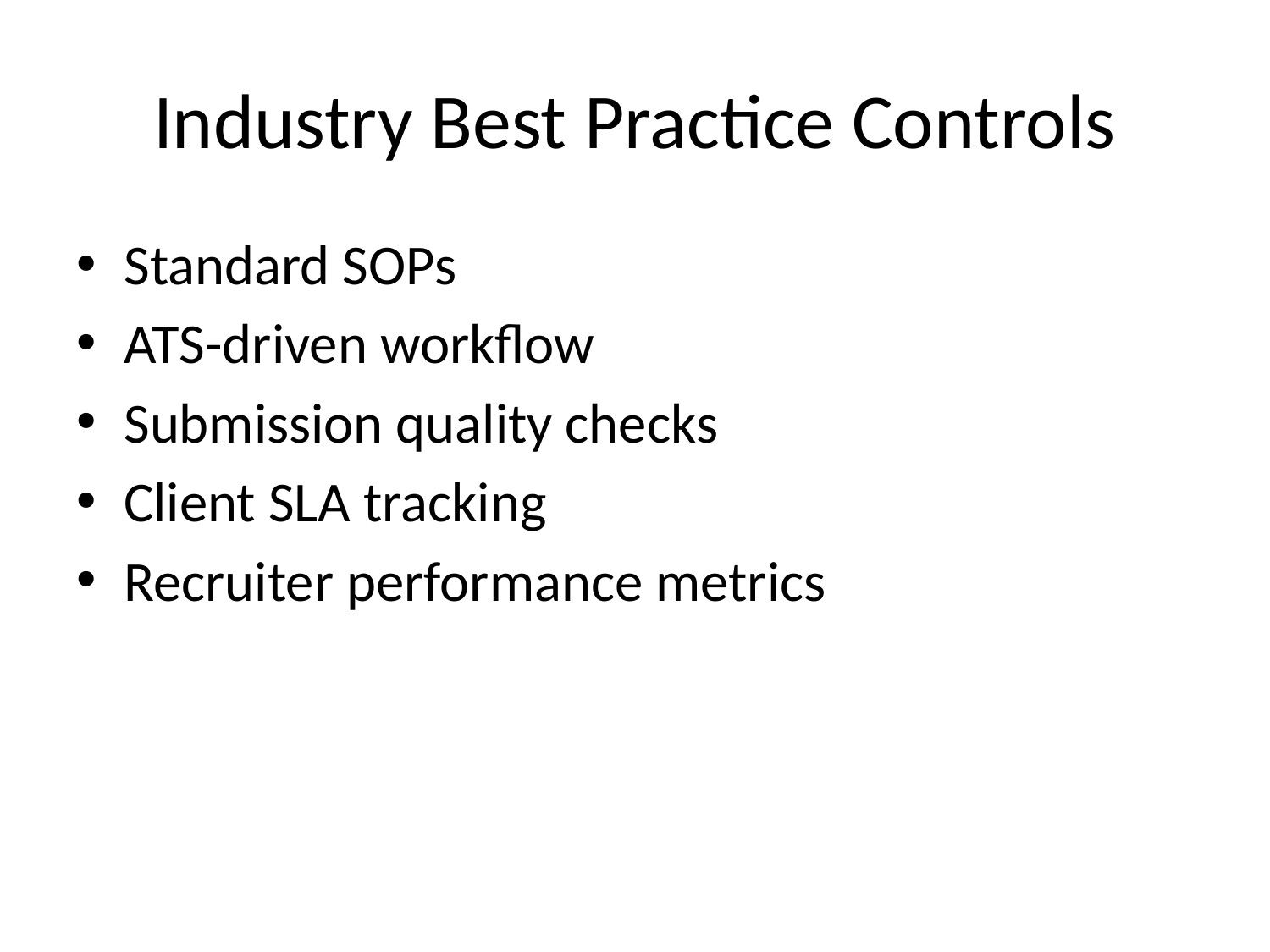

# Industry Best Practice Controls
Standard SOPs
ATS-driven workflow
Submission quality checks
Client SLA tracking
Recruiter performance metrics